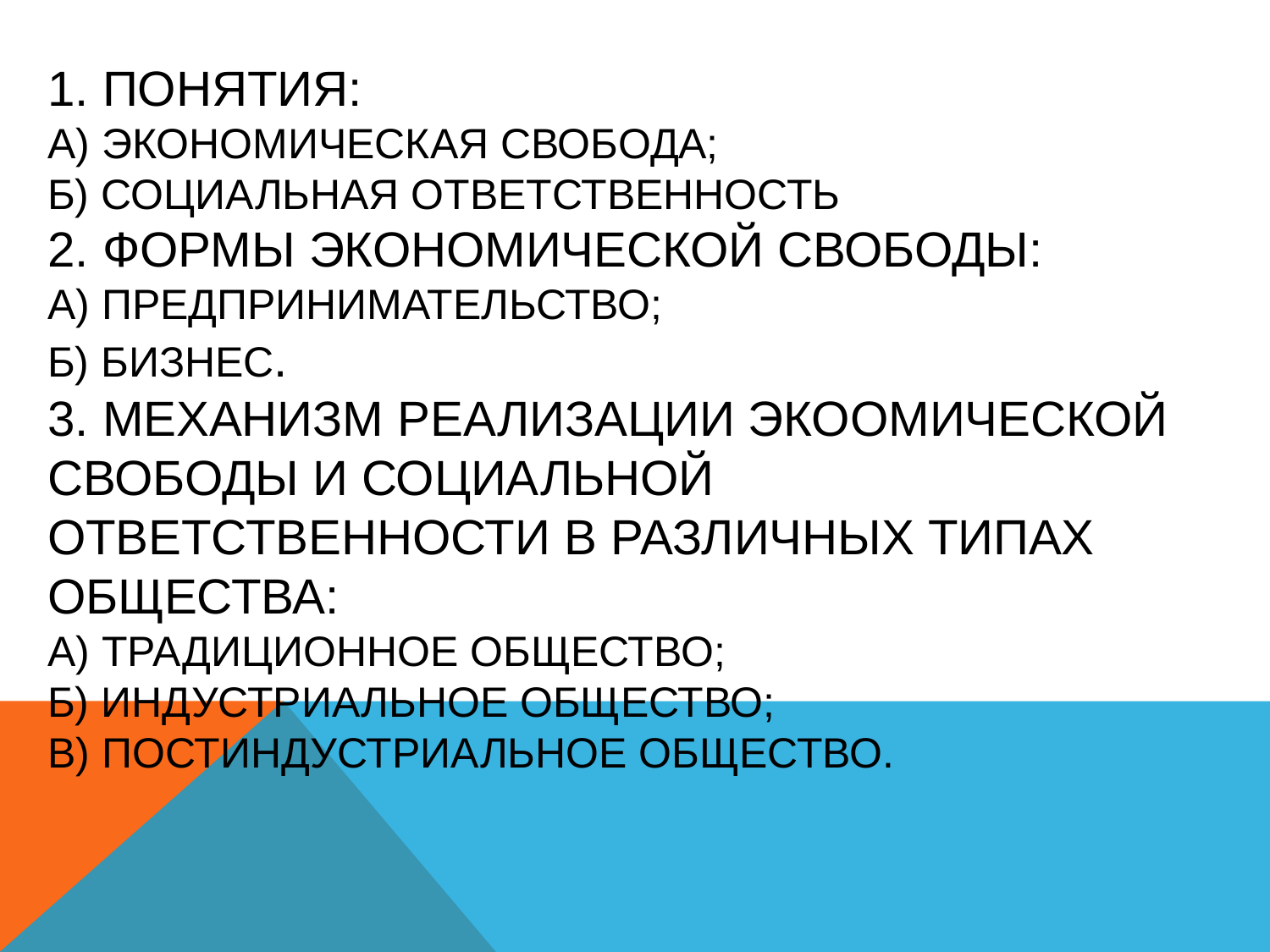

# 1. понятия: а) Экономическая свобода; б) Социальная ответственность 2. формы экономической свободы: а) предпринимательство; б) бизнес. 3. механизм реализации экоомической свободы и социальной ответственности в различных типах общества: а) традиционное общество; б) индустриальное общество; в) постиндустриальное общество.